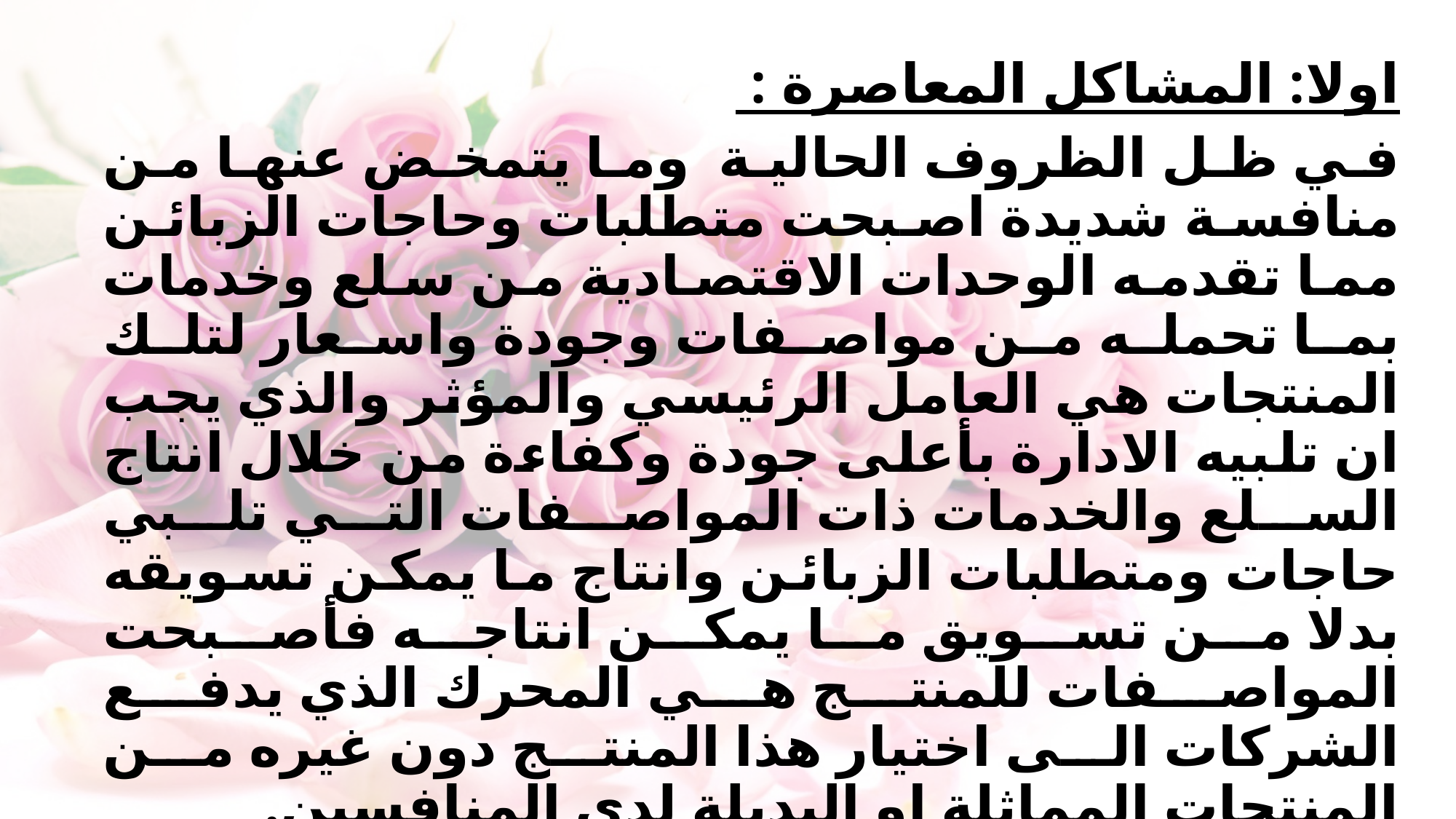

اولا: المشاكل المعاصرة :
في ظل الظروف الحالية  وما يتمخض عنها من منافسة شديدة اصبحت متطلبات وحاجات الزبائن مما تقدمه الوحدات الاقتصادية من سلع وخدمات بما تحمله من مواصفات وجودة واسعار لتلك المنتجات هي العامل الرئيسي والمؤثر والذي يجب ان تلبيه الادارة بأعلى جودة وكفاءة من خلال انتاج السلع والخدمات ذات المواصفات التي تلبي حاجات ومتطلبات الزبائن وانتاج ما يمكن تسويقه بدلا من تسويق ما يمكن انتاجه فأصبحت المواصفات للمنتج هي المحرك الذي يدفع الشركات الى اختيار هذا المنتج دون غيره من المنتجات المماثلة او البديلة لدى المنافسين.
وفي ظل هذه البيئة التنافسية اصبحت النظم التقليدية لقياس التكاليف عاجزة عن توفير معلومات ملائمة لاتخاذ القرارات لما لها من تأثير كبير على سلوك التكاليف وهيكليتها.